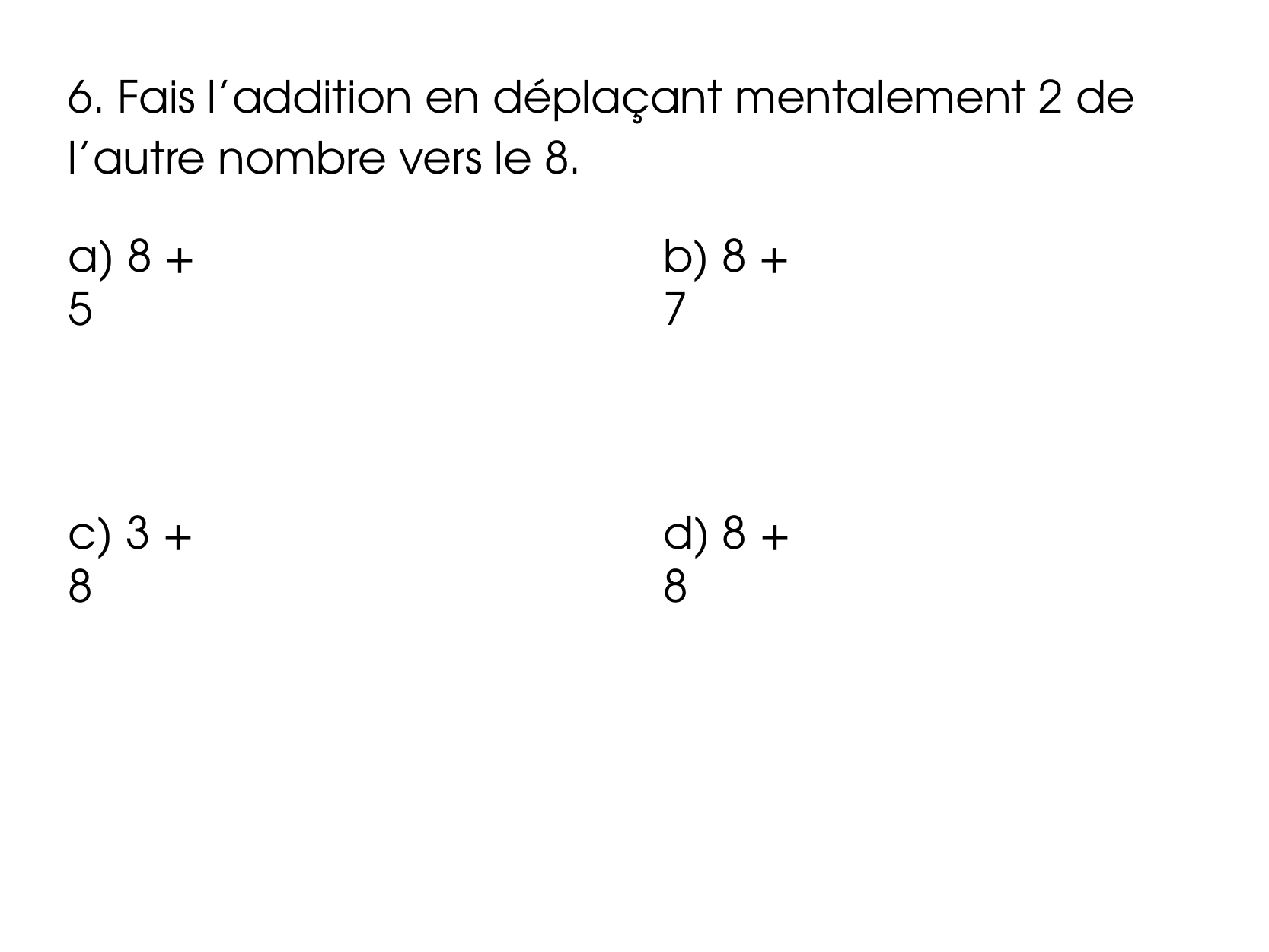

6. Fais l’addition en déplaçant mentalement 2 de l’autre nombre vers le 8.
a) 8 + 5
b) 8 + 7
c) 3 + 8
d) 8 + 8